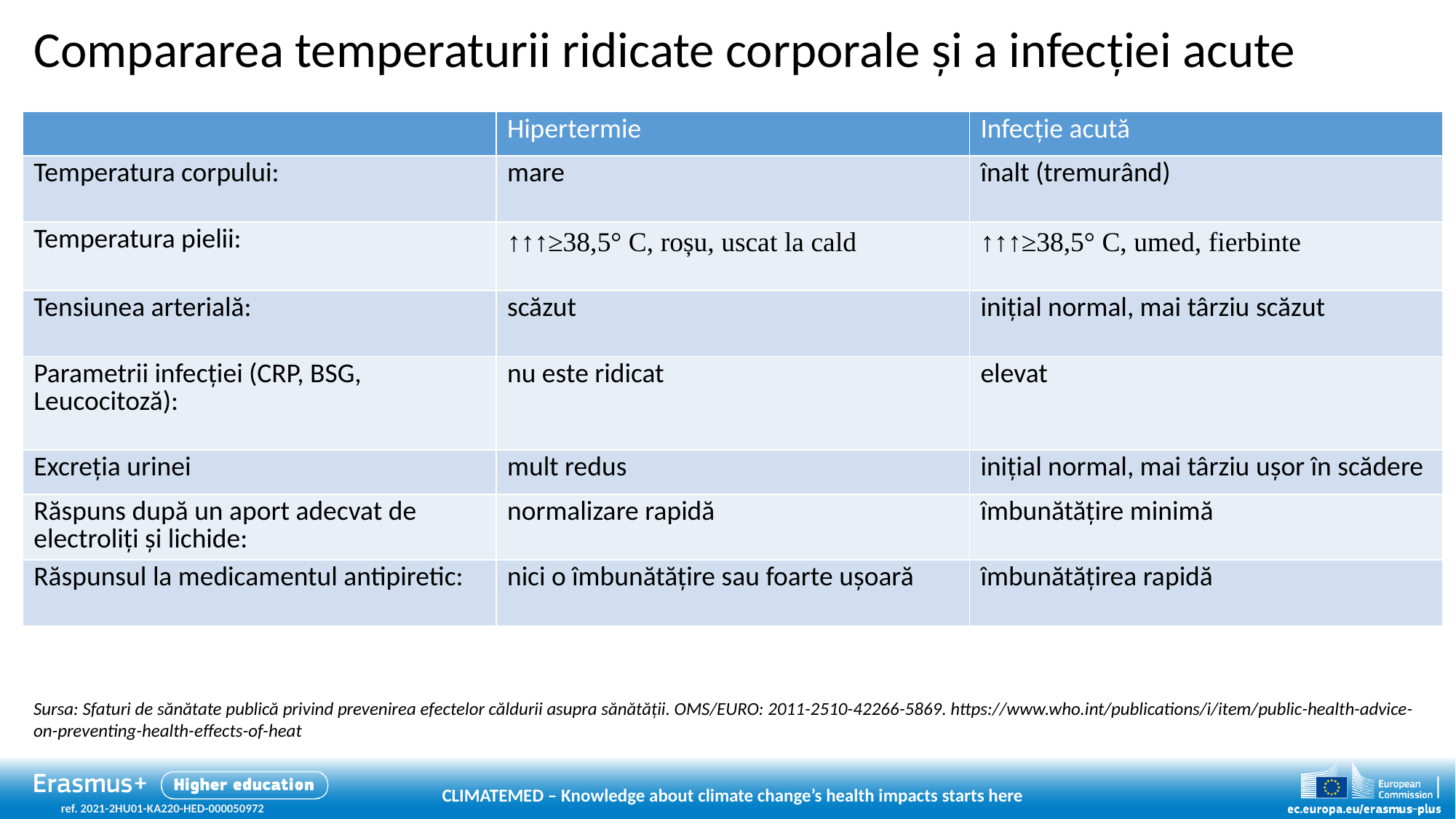

# Compararea temperaturii ridicate corporale și a infecției acute
|  | Hipertermie | Infecție acută |
| --- | --- | --- |
| Temperatura corpului: | mare | înalt (tremurând) |
| Temperatura pielii: | ↑↑↑≥38,5° C, roșu, uscat la cald | ↑↑↑≥38,5° C, umed, fierbinte |
| Tensiunea arterială: | scăzut | inițial normal, mai târziu scăzut |
| Parametrii infecției (CRP, BSG, Leucocitoză): | nu este ridicat | elevat |
| Excreția urinei | mult redus | inițial normal, mai târziu ușor în scădere |
| Răspuns după un aport adecvat de electroliți și lichide: | normalizare rapidă | îmbunătățire minimă |
| Răspunsul la medicamentul antipiretic: | nici o îmbunătățire sau foarte ușoară | îmbunătățirea rapidă |
Sursa: Sfaturi de sănătate publică privind prevenirea efectelor căldurii asupra sănătății. OMS/EURO: 2011-2510-42266-5869. https://www.who.int/publications/i/item/public-health-advice-on-preventing-health-effects-of-heat